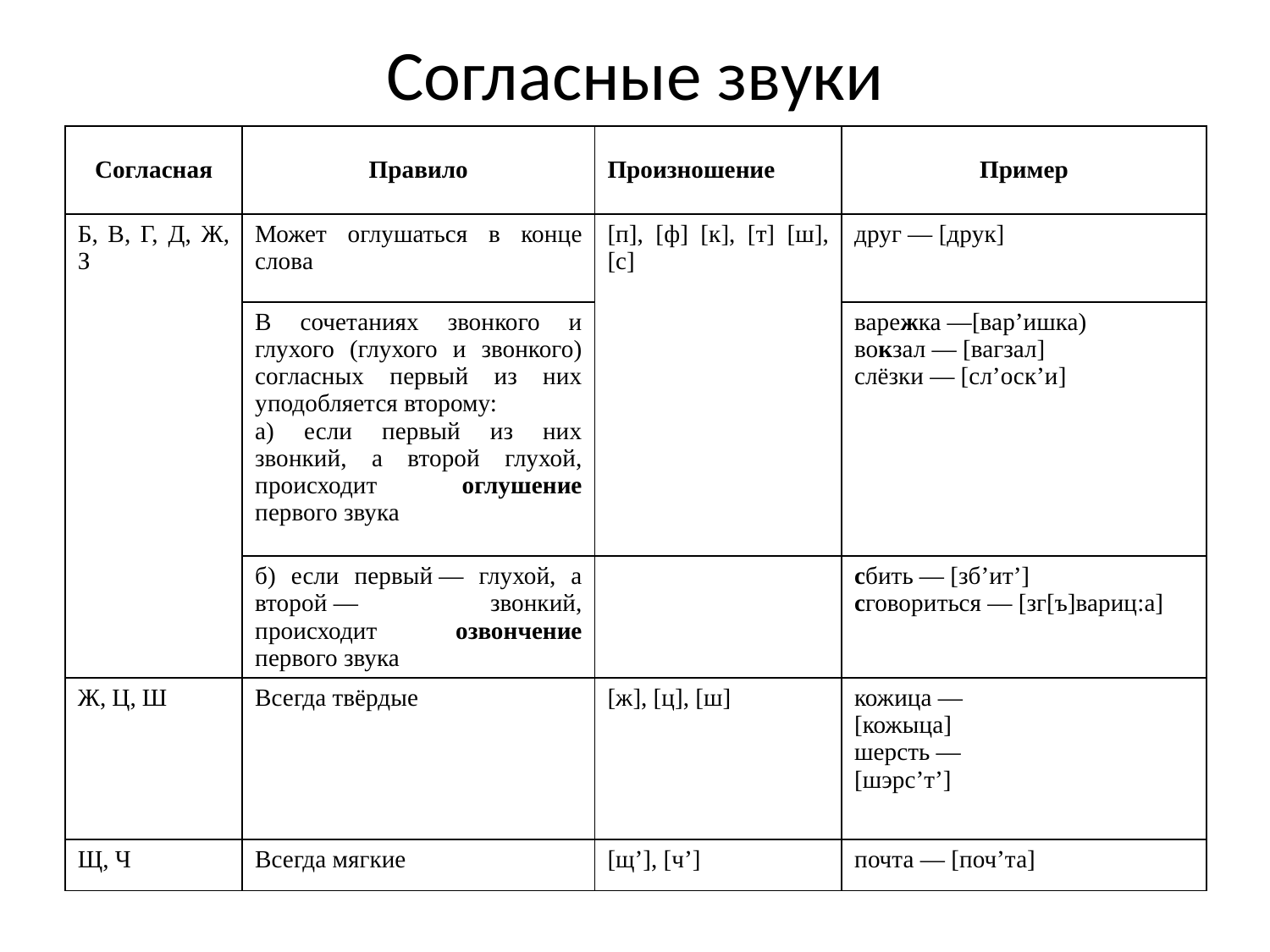

# Согласные звуки
| Согласная | Правило | Произношение | Пример |
| --- | --- | --- | --- |
| Б, В, Г, Д, Ж, З | Может оглушаться в конце слова | [п], [ф] [к], [т] [ш], [с] | друг — [друк] |
|  | В сочетаниях звонкого и глухого (глухого и звонкого) согласных первый из них уподобляется второму: а) если первый из них звонкий, а второй глухой, происходит оглушение первого звука |  | варежка —[вар’ишка) вокзал — [вагзал] слёзки — [сл’оск’и] |
|  | б) если первый — глухой, а второй — звонкий, происходит озвончение первого звука |  | сбить — [зб’ит’] сговориться — [зг[ъ]вариц:а] |
| Ж, Ц, Ш | Всегда твёрдые | [ж], [ц], [ш] | кожица — [кожыца] шерсть — [шэрс’т’] |
| Щ, Ч | Всегда мягкие | [щ’], [ч’] | почта — [поч’та] |